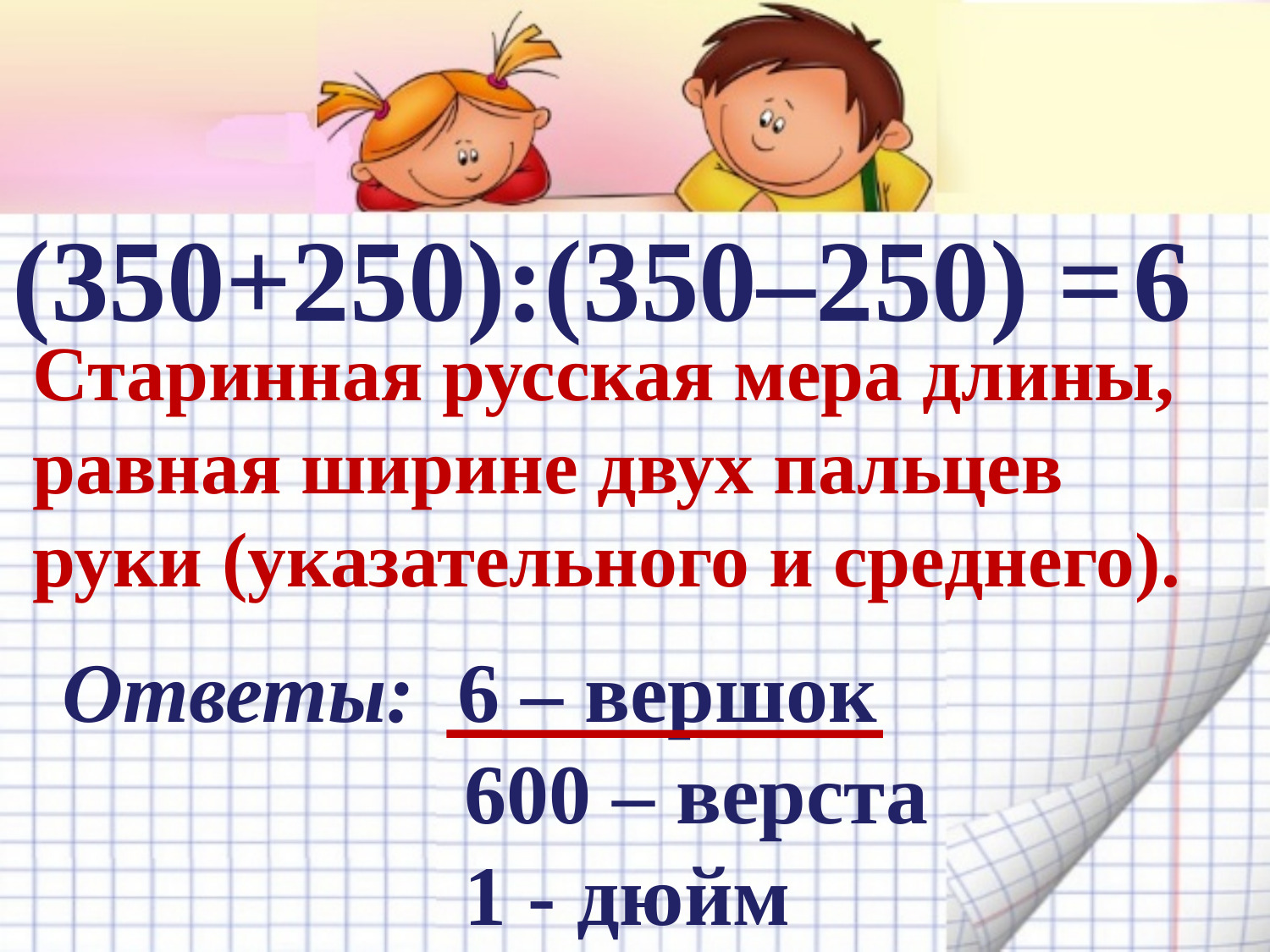

(350+250):(350–250) =
6
Старинная русская мера длины, равная ширине двух пальцев руки (указательного и среднего).
Ответы:  6 – вершок
                   600 – верста
                   1 - дюйм